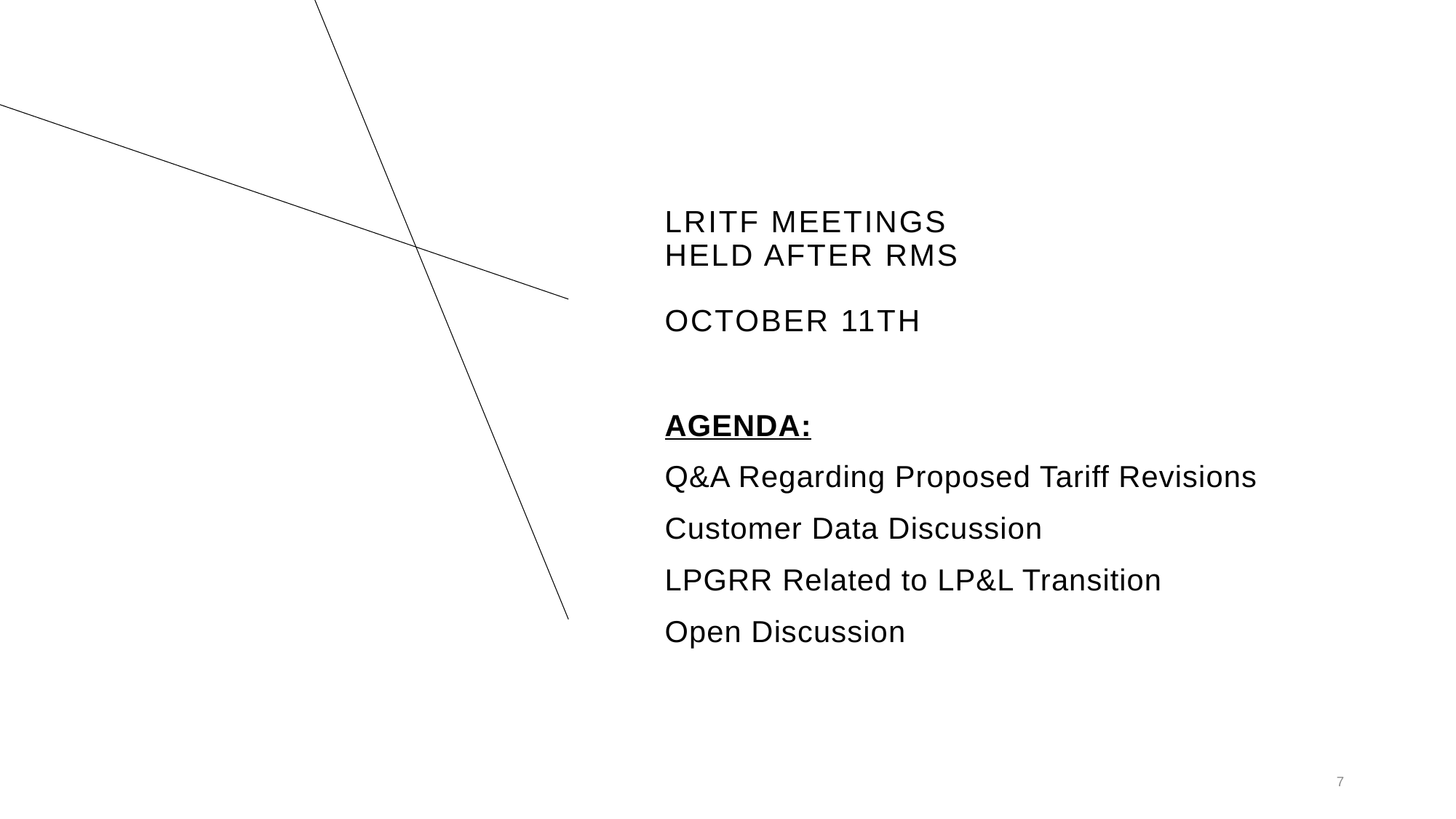

# Lritf meetings Held after RMS October 11th
AGENDA:
Q&A Regarding Proposed Tariff Revisions
Customer Data Discussion
LPGRR Related to LP&L Transition
Open Discussion
7